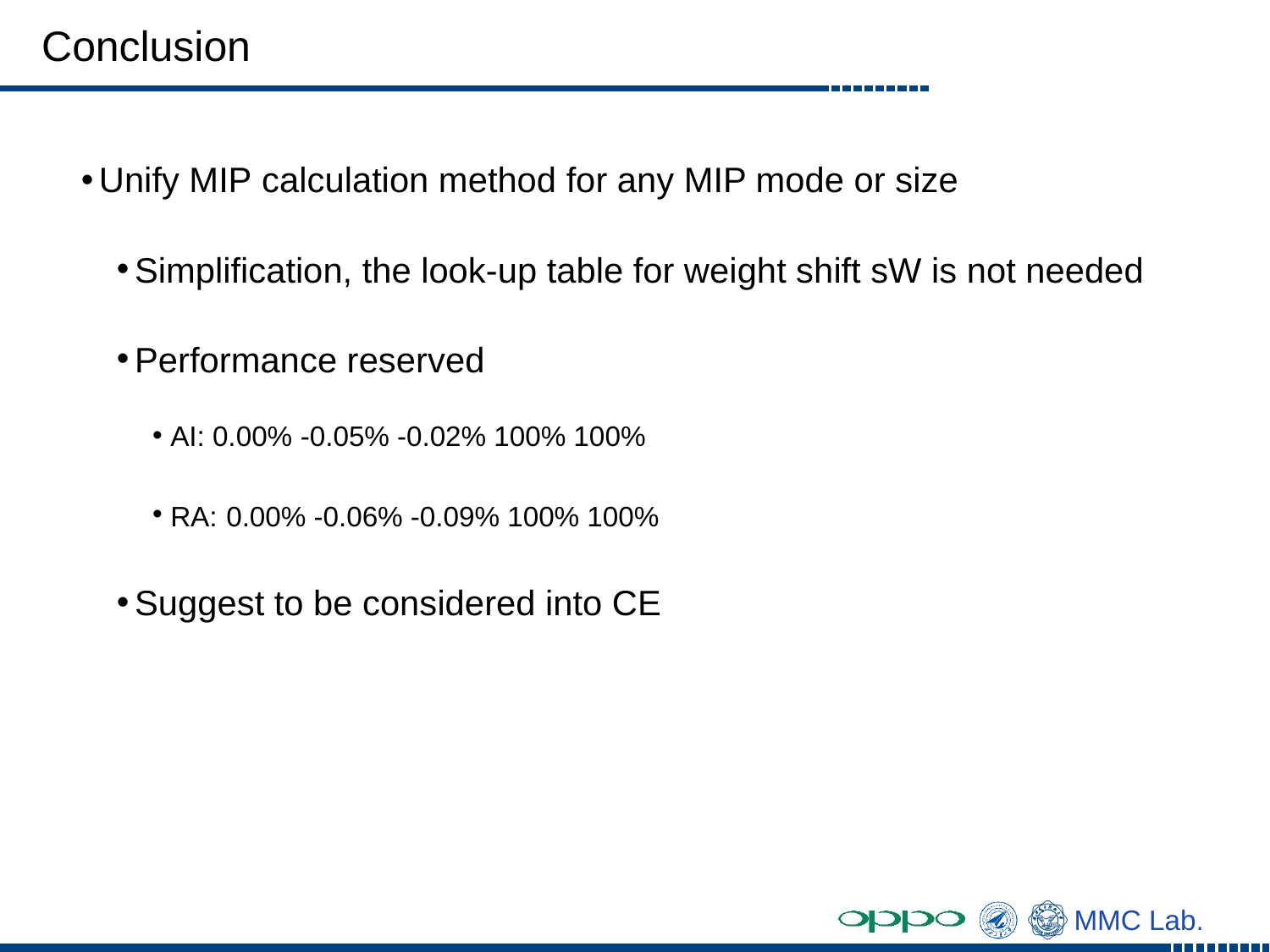

# Conclusion
Unify MIP calculation method for any MIP mode or size
Simplification, the look-up table for weight shift sW is not needed
Performance reserved
AI: 0.00% -0.05% -0.02% 100% 100%
RA: 0.00% -0.06% -0.09% 100% 100%
Suggest to be considered into CE